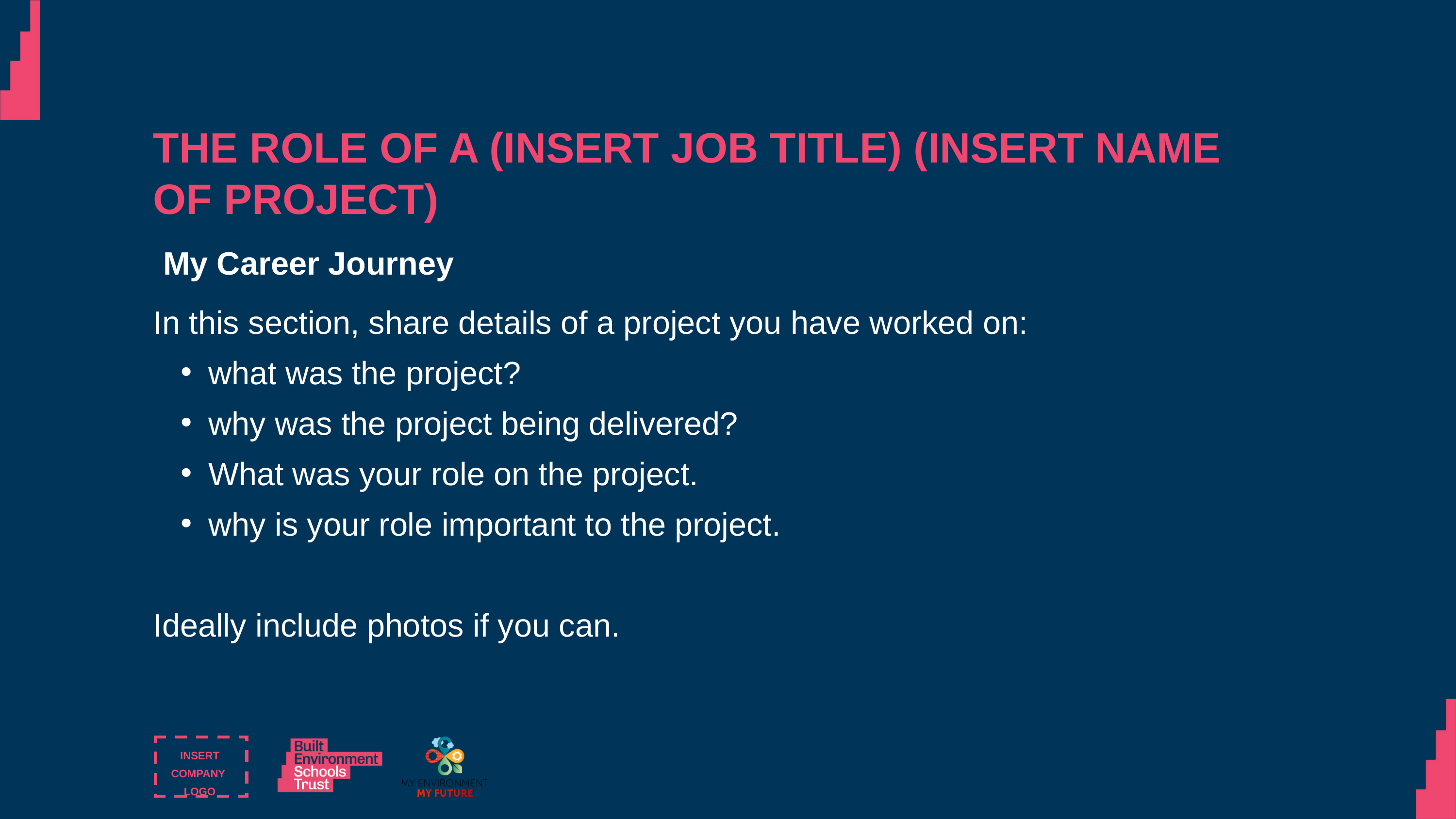

THE ROLE OF A (INSERT JOB TITLE) (INSERT NAME OF PROJECT)
My Career Journey
In this section, share details of a project you have worked on:
what was the project?
why was the project being delivered?
What was your role on the project.
why is your role important to the project.

Ideally include photos if you can.

© Built Environment Schools Trust

INSERT COMPANY
LOGO